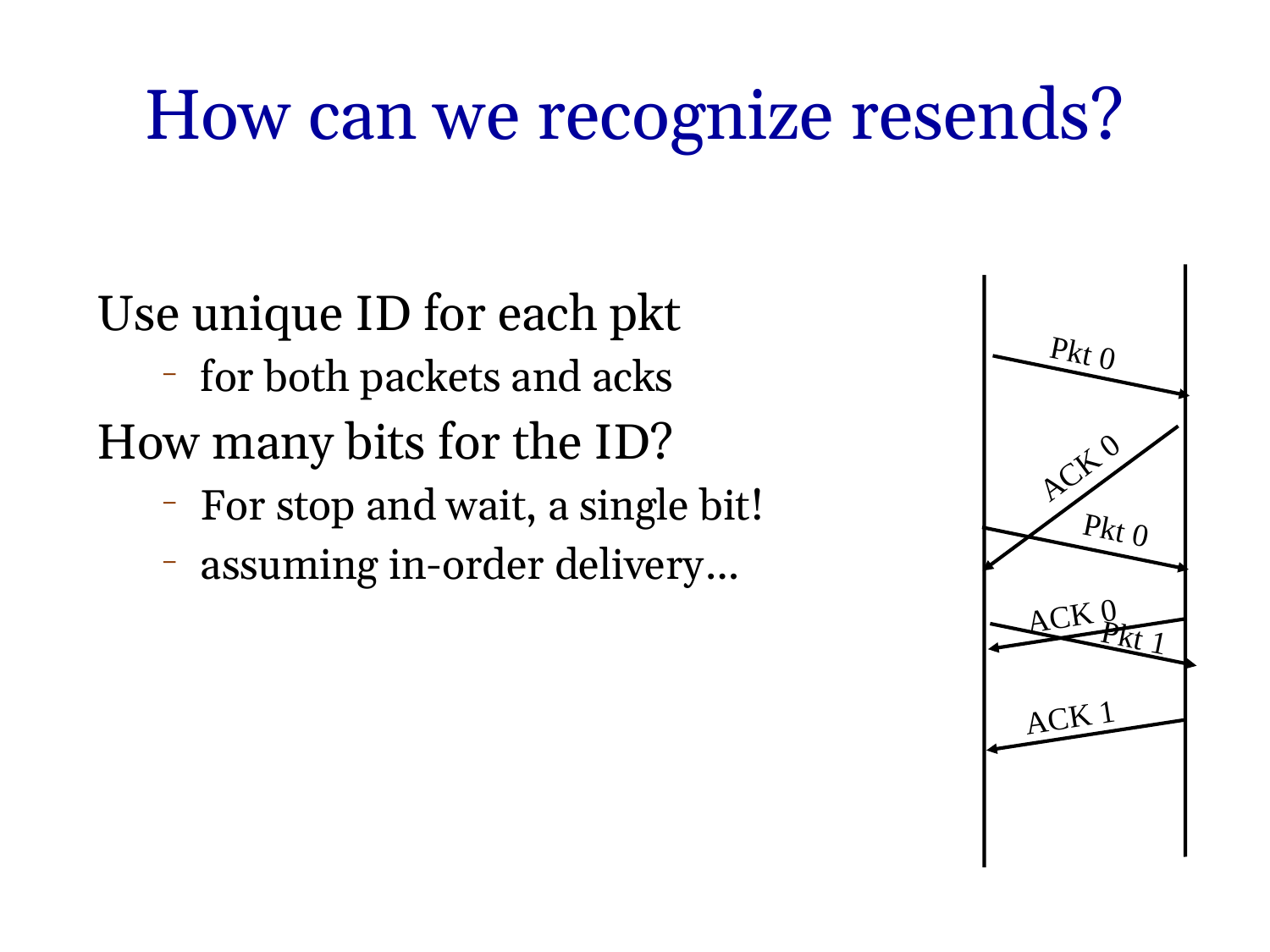

# How can we recognize resends?

Use unique ID for each pkt
for both packets and acks
How many bits for the ID?
For stop and wait, a single bit!
assuming in-order delivery…

Pkt 0

ACK 0

Pkt 0

ACK 0

Pkt 1

ACK 1